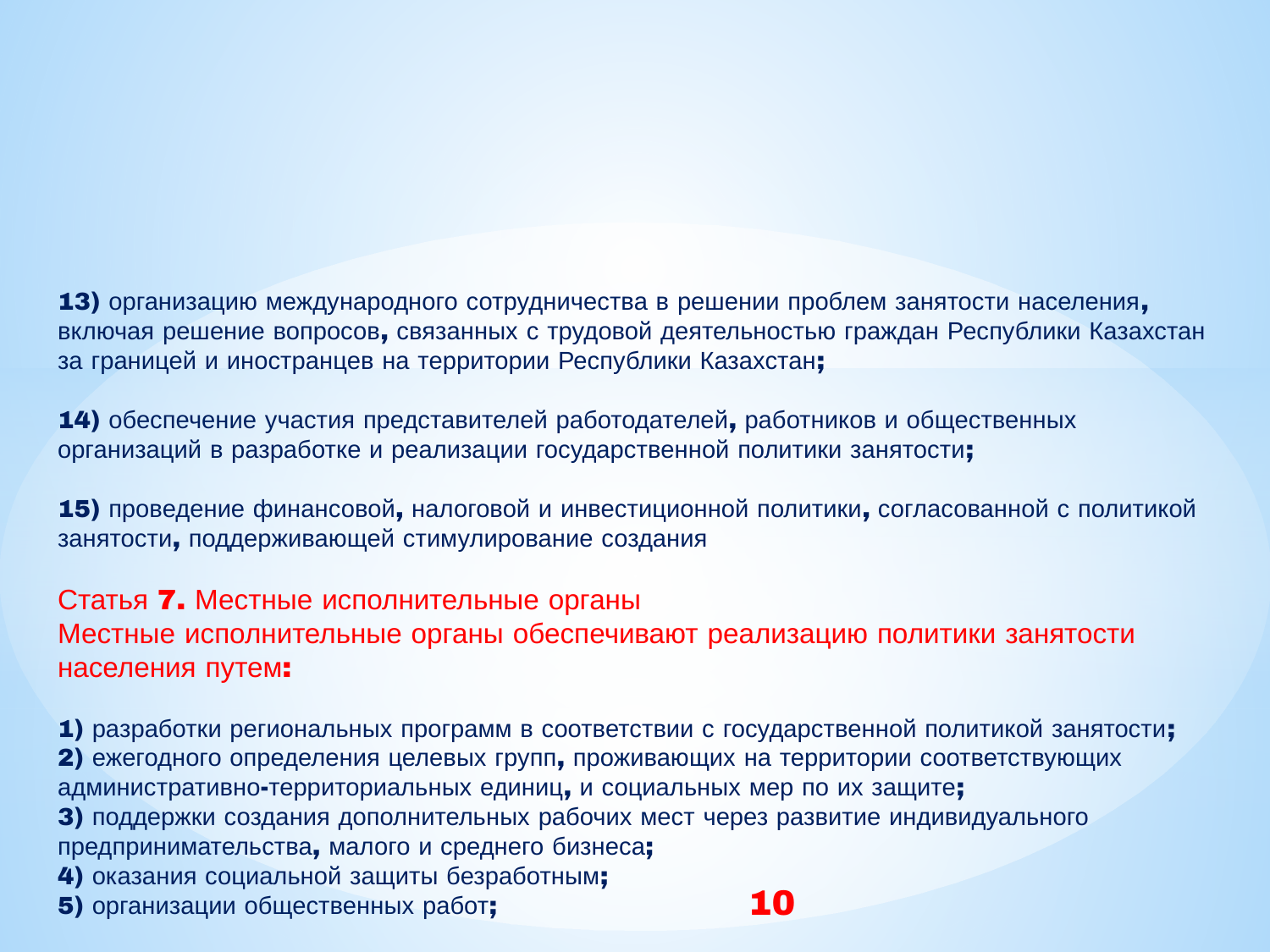

# 13) организацию международного сотрудничества в решении проблем занятости населения, включая решение вопросов, связанных с трудовой деятельностью граждан Республики Казахстан за границей и иностранцев на территории Республики Казахстан; 14) обеспечение участия представителей работодателей, работников и общественных организаций в разработке и реализации государственной политики занятости; 15) проведение финансовой, налоговой и инвестиционной политики, согласованной с политикой занятости, поддерживающей стимулирование создания Статья 7. Местные исполнительные органы Местные исполнительные органы обеспечивают реализацию политики занятости населения путем: 1) разработки региональных программ в соответствии с государственной политикой занятости; 2) ежегодного определения целевых групп, проживающих на территории соответствующих административно-территориальных единиц, и социальных мер по их защите; 3) поддержки создания дополнительных рабочих мест через развитие индивидуального предпринимательства, малого и среднего бизнеса; 4) оказания социальной защиты безработным; 5) организации общественных работ;

10